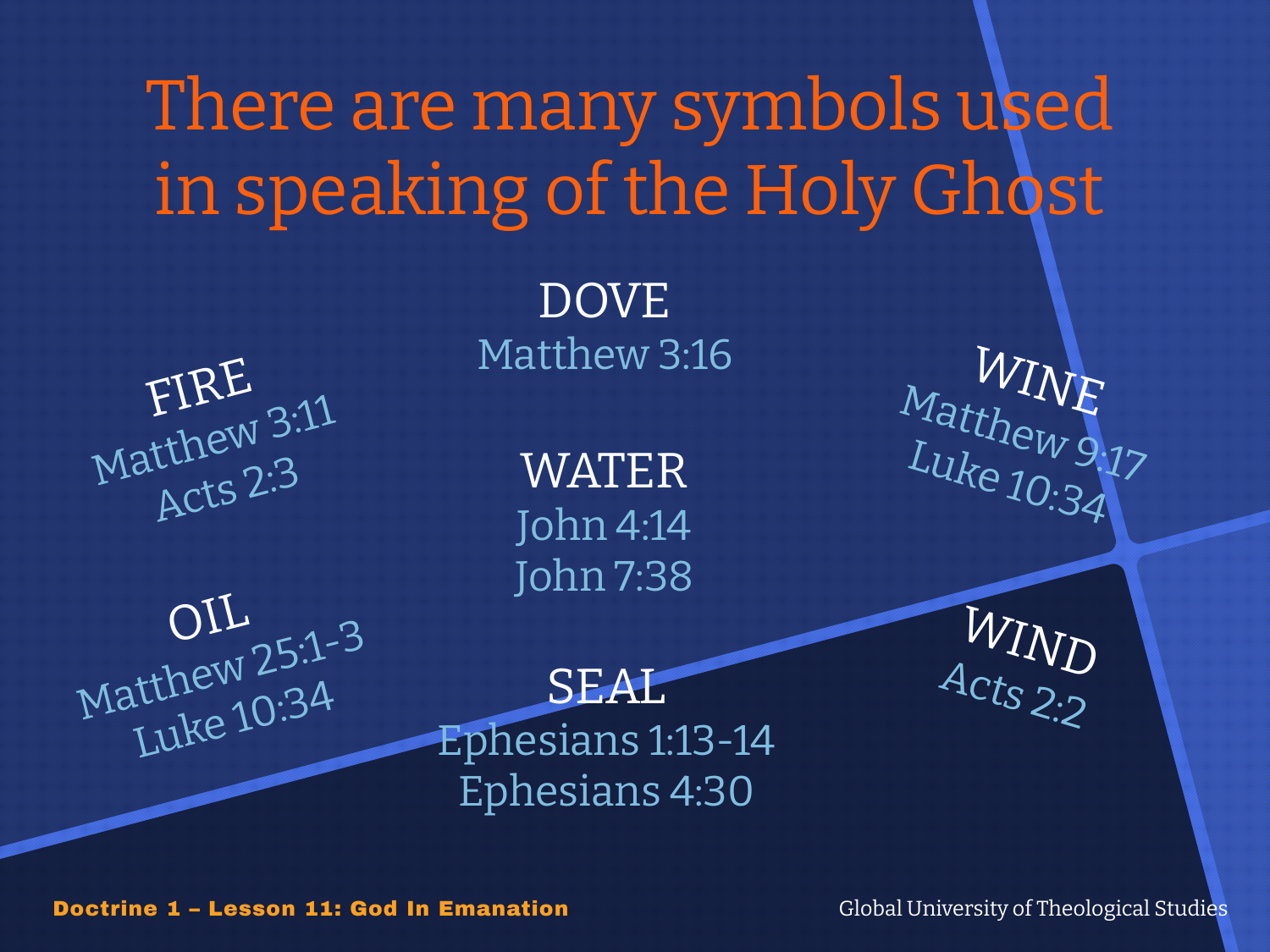

There are many symbols used in speaking of the Holy Ghost
DOVE
Matthew 3:16
WINE
Matthew 9:17
Luke 10:34
FIRE
Matthew 3:11
Acts 2:3
WATER
John 4:14
John 7:38
OIL
Matthew 25:1-3
Luke 10:34
WIND
Acts 2:2
SEAL
Ephesians 1:13-14
Ephesians 4:30
Doctrine 1 – Lesson 11: God In Emanation                                  Global University of Theological Studies